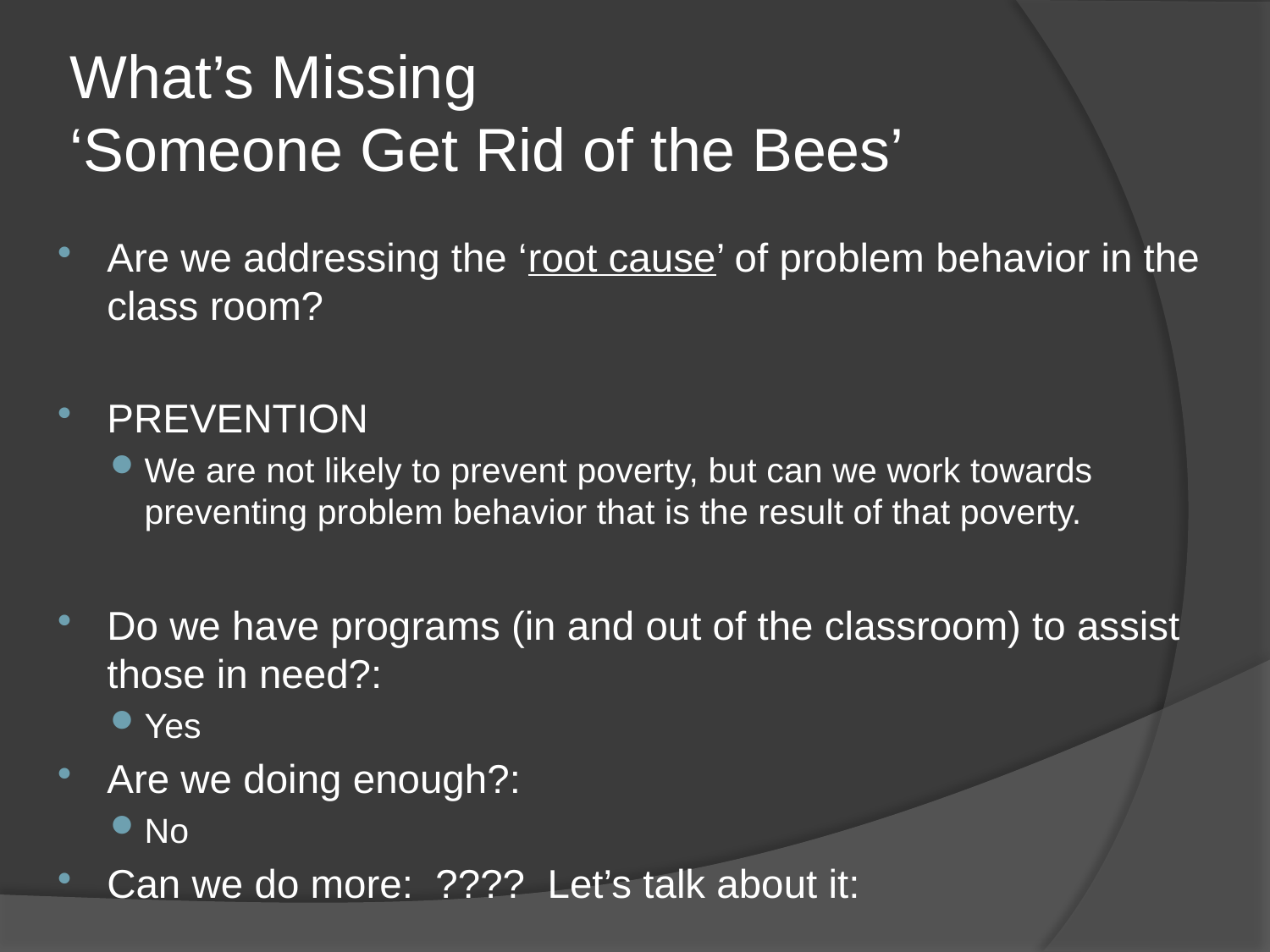

# What’s Missing ‘Someone Get Rid of the Bees’

Are we addressing the ‘root cause’ of problem behavior in the class room?

PREVENTION
We are not likely to prevent poverty, but can we work towards preventing problem behavior that is the result of that poverty.

Do we have programs (in and out of the classroom) to assist those in need?:
Yes
Are we doing enough?:
No
Can we do more:  ????  Let’s talk about it: